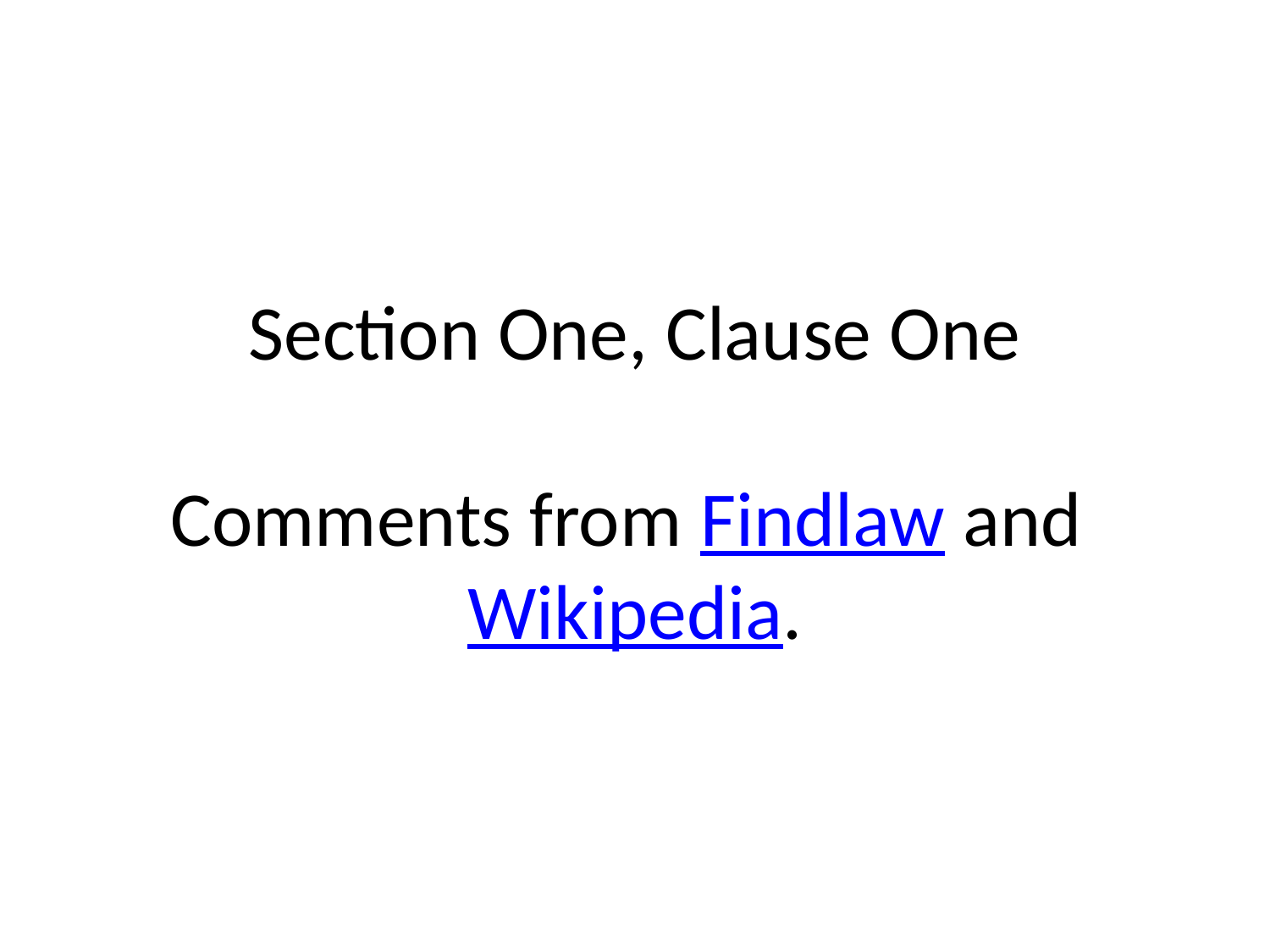

# Section One, Clause One Comments from Findlaw and Wikipedia.